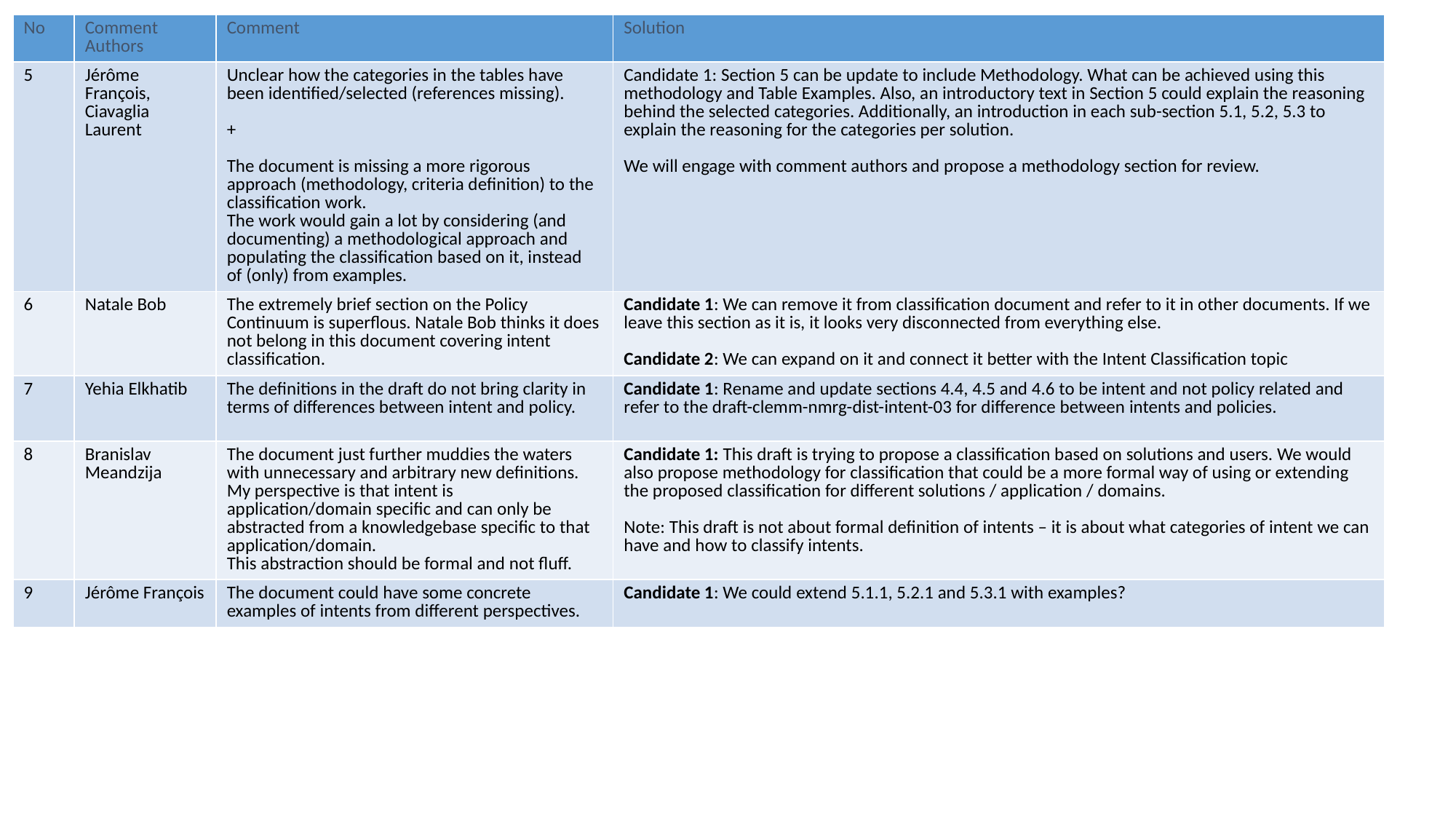

| No | Comment Authors | Comment | Solution |
| --- | --- | --- | --- |
| 5 | Jérôme François, Ciavaglia Laurent | Unclear how the categories in the tables have been identified/selected (references missing). + The document is missing a more rigorous approach (methodology, criteria definition) to the classification work. The work would gain a lot by considering (and documenting) a methodological approach and populating the classification based on it, instead of (only) from examples. | Candidate 1: Section 5 can be update to include Methodology. What can be achieved using this methodology and Table Examples. Also, an introductory text in Section 5 could explain the reasoning behind the selected categories. Additionally, an introduction in each sub-section 5.1, 5.2, 5.3 to explain the reasoning for the categories per solution. We will engage with comment authors and propose a methodology section for review. |
| 6 | Natale Bob | The extremely brief section on the Policy Continuum is superflous. Natale Bob thinks it does not belong in this document covering intent classification. | Candidate 1: We can remove it from classification document and refer to it in other documents. If we leave this section as it is, it looks very disconnected from everything else. Candidate 2: We can expand on it and connect it better with the Intent Classification topic |
| 7 | Yehia Elkhatib | The definitions in the draft do not bring clarity in terms of differences between intent and policy. | Candidate 1: Rename and update sections 4.4, 4.5 and 4.6 to be intent and not policy related and refer to the draft-clemm-nmrg-dist-intent-03 for difference between intents and policies. |
| 8 | Branislav Meandzija | The document just further muddies the waters with unnecessary and arbitrary new definitions. My perspective is that intent is application/domain specific and can only be abstracted from a knowledgebase specific to that application/domain. This abstraction should be formal and not fluff. | Candidate 1: This draft is trying to propose a classification based on solutions and users. We would also propose methodology for classification that could be a more formal way of using or extending the proposed classification for different solutions / application / domains. Note: This draft is not about formal definition of intents – it is about what categories of intent we can have and how to classify intents. |
| 9 | Jérôme François | The document could have some concrete examples of intents from different perspectives. | Candidate 1: We could extend 5.1.1, 5.2.1 and 5.3.1 with examples? |